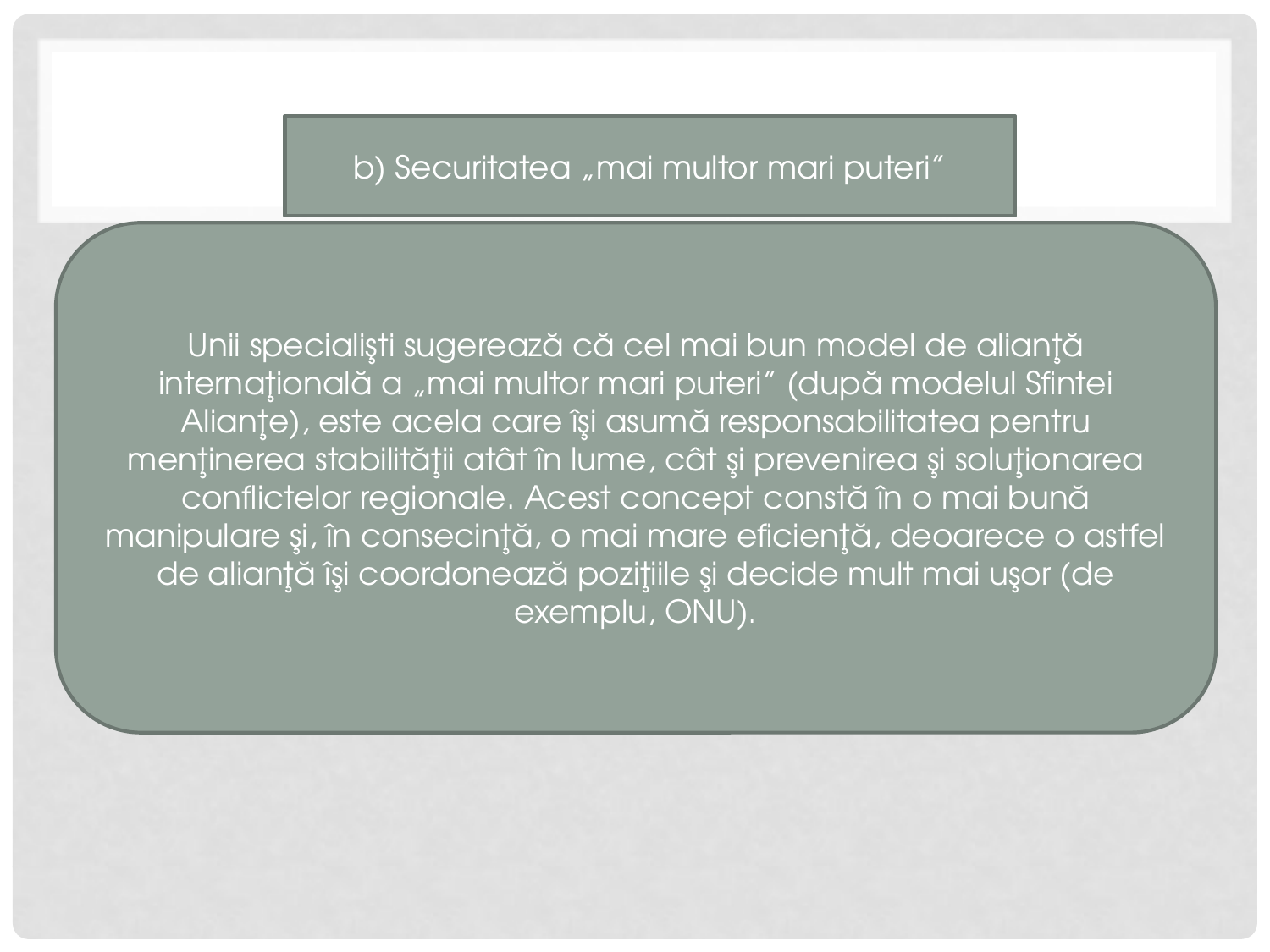

b) Securitatea „mai multor mari puteri”
Unii specialişti sugerează că cel mai bun model de alianţă internaţională a „mai multor mari puteri” (după modelul Sfintei Alianţe), este acela care îşi asumă responsabilitatea pentru menţinerea stabilităţii atât în lume, cât şi prevenirea şi soluţionarea conflictelor regionale. Acest concept constă în o mai bună manipulare şi, în consecinţă, o mai mare eficienţă, deoarece o astfel de alianţă îşi coordonează poziţiile şi decide mult mai uşor (de exemplu, ONU).